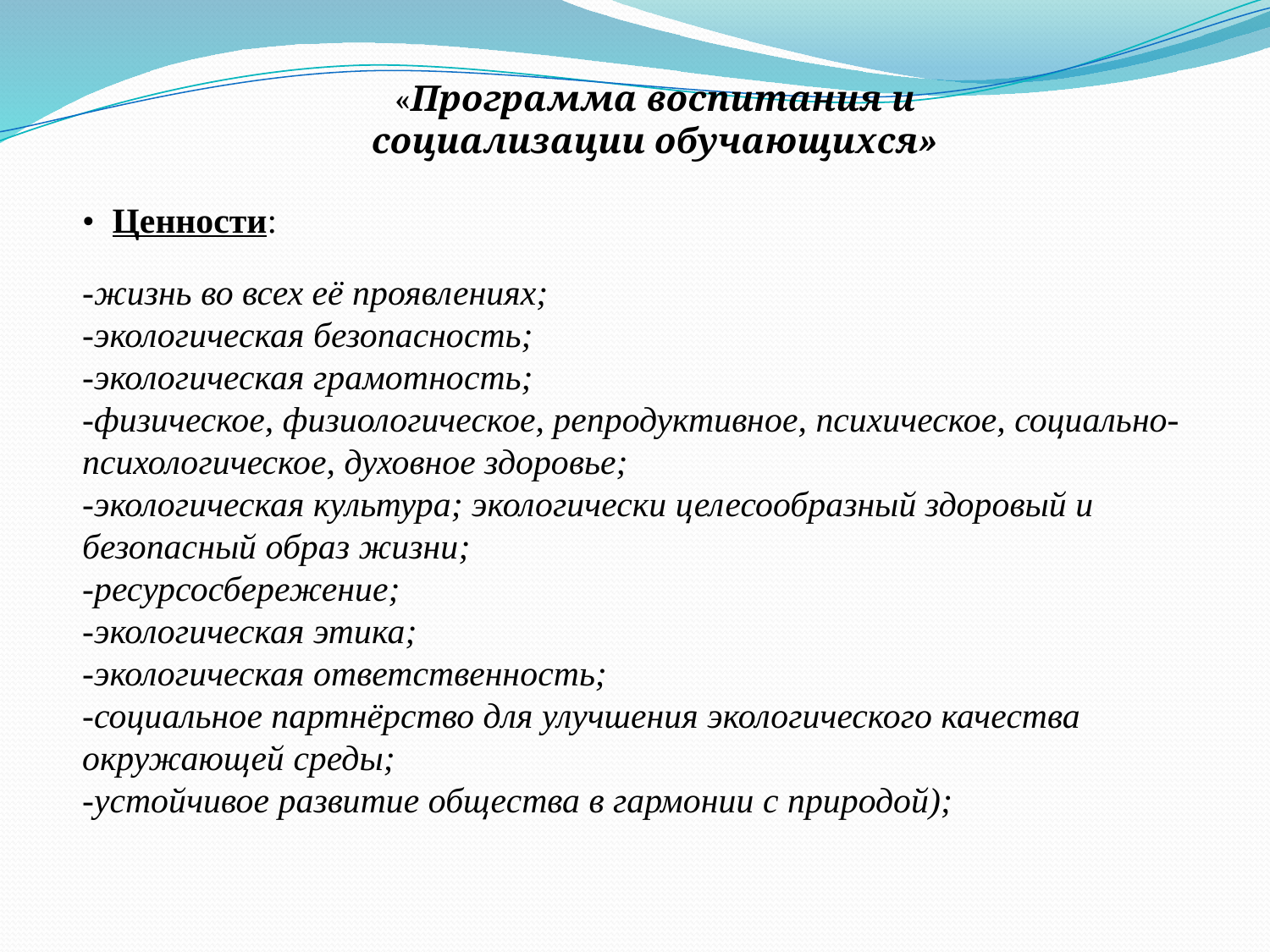

«Программа воспитания и социализации обучающихся»
•  Ценности:

-жизнь во всех её проявлениях;
-экологическая безопасность;
-экологическая грамотность;
-физическое, физиологическое, репродуктивное, психическое, социально-психологическое, духовное здоровье;
-экологическая культура; экологически целесообразный здоровый и безопасный образ жизни;
-ресурсосбережение;
-экологическая этика;
-экологическая ответственность;
-социальное партнёрство для улучшения экологического качества окружающей среды;
-устойчивое развитие общества в гармонии с природой);